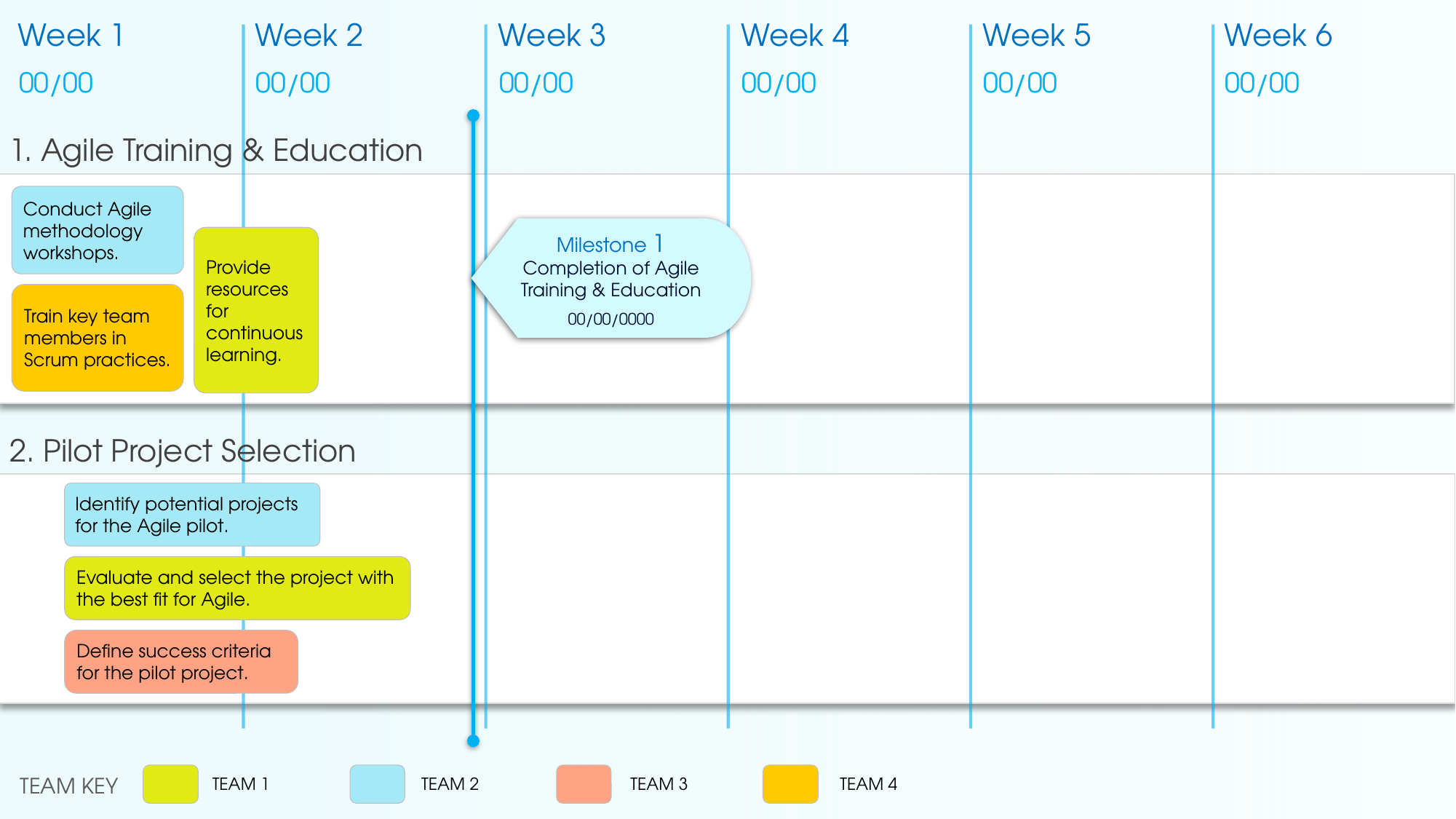

Week 1
Week 2
Week 3
Week 4
Week 5
Week 6
00/00
00/00
00/00
00/00
00/00
00/00
Milestone 1
Completion of Agile Training & Education
00/00/0000
1. Agile Training & Education

Conduct Agile methodology workshops.
Provide resources for continuous learning.
Train key team members in Scrum practices.
2. Pilot Project Selection

Identify potential projects for the Agile pilot.
Evaluate and select the project with the best fit for Agile.
Define success criteria for the pilot project.

TEAM 1
TEAM 2
TEAM 3
TEAM 4
TEAM KEY